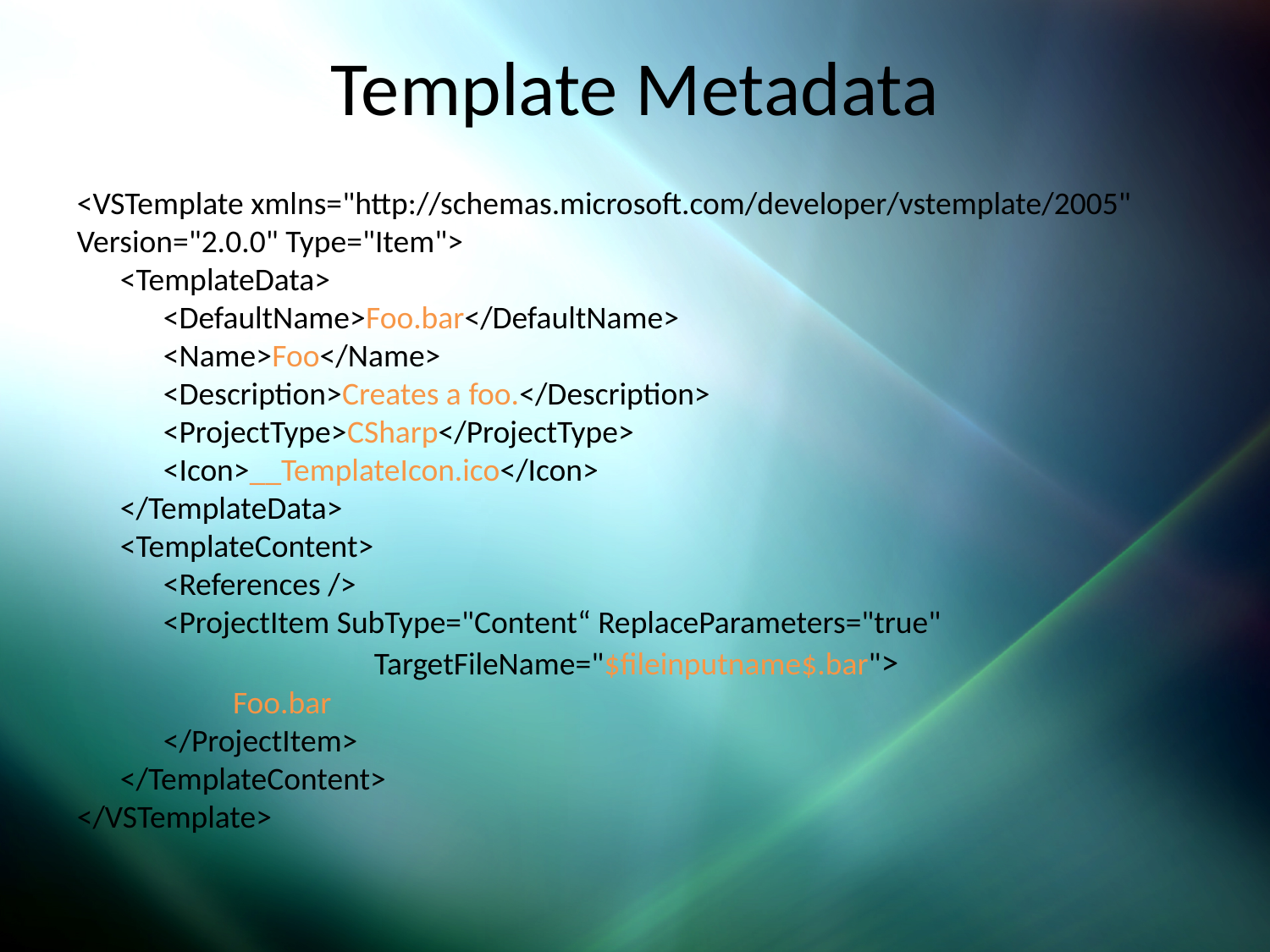

# Template Metadata
<VSTemplate xmlns="http://schemas.microsoft.com/developer/vstemplate/2005" Version="2.0.0" Type="Item">
      <TemplateData>
            <DefaultName>Foo.bar</DefaultName>
            <Name>Foo</Name>
            <Description>Creates a foo.</Description>
            <ProjectType>CSharp</ProjectType>
            <Icon>__TemplateIcon.ico</Icon>
      </TemplateData>
      <TemplateContent>
            <References />
            <ProjectItem SubType="Content“ ReplaceParameters="true"
		      TargetFileName="$fileinputname$.bar">
	    Foo.bar
            </ProjectItem>
      </TemplateContent>
</VSTemplate>